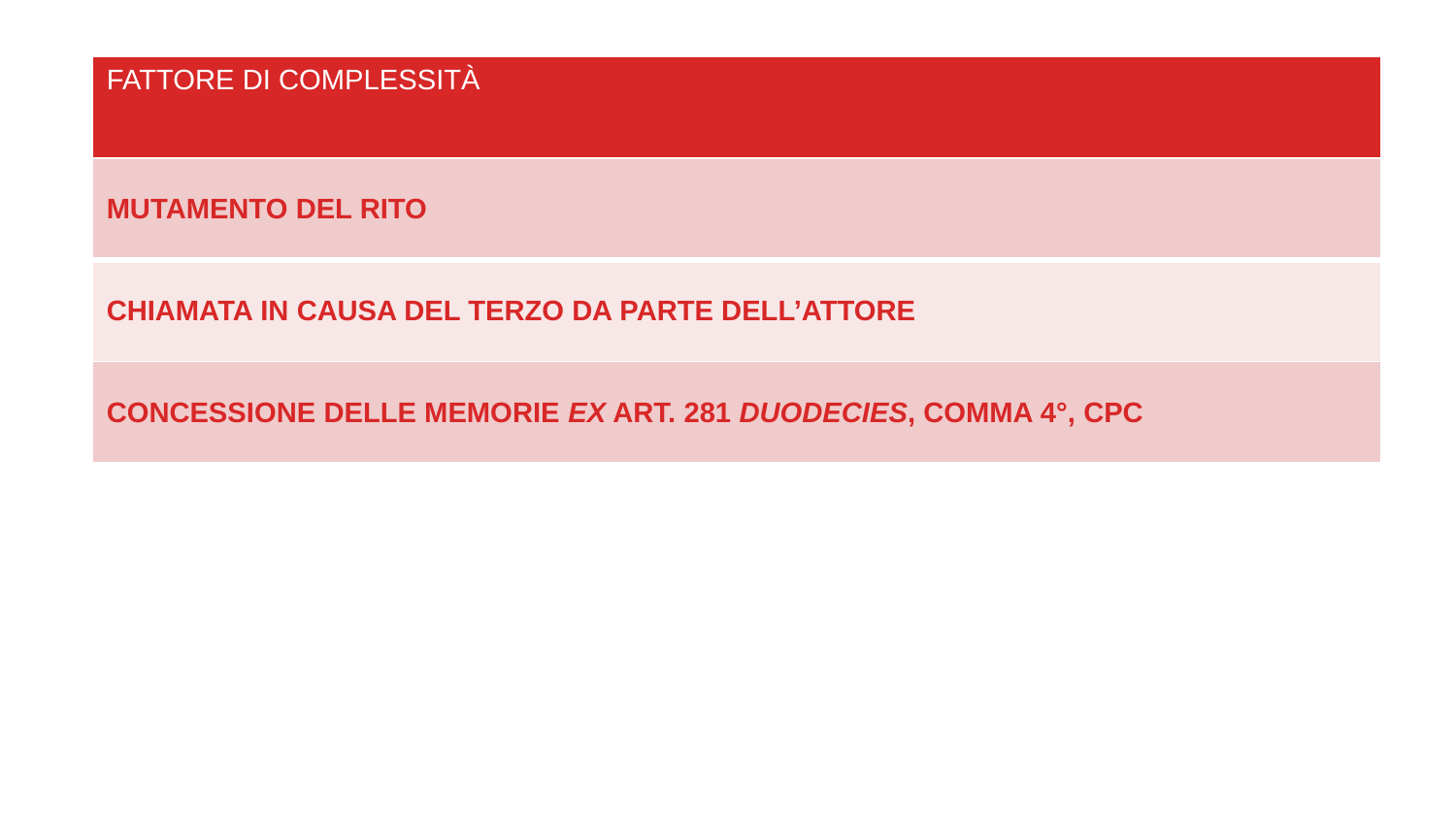

| FATTORE DI COMPLESSITÀ |
| --- |
| MUTAMENTO DEL RITO |
| CHIAMATA IN CAUSA DEL TERZO DA PARTE DELL’ATTORE |
| CONCESSIONE DELLE MEMORIE EX ART. 281 DUODECIES, COMMA 4°, CPC |